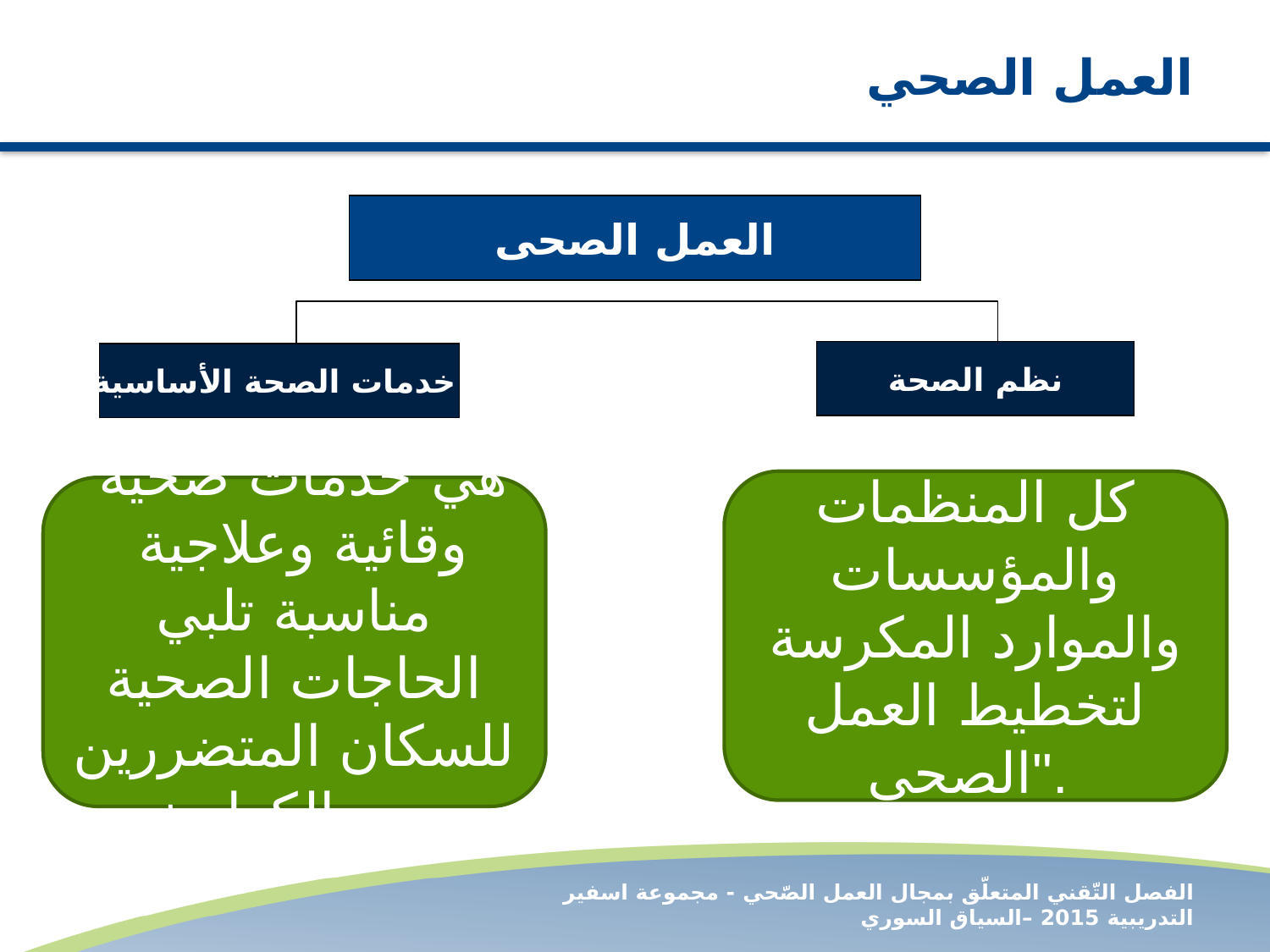

# العمل الصحي
العمل الصحى

نظم الصحة
 خدمات الصحة الأساسية
كل المنظمات والمؤسسات والموارد المكرسة لتخطيط العمل الصحي".
هي خدمات صحية
وقائية وعلاجية
مناسبة تلبي الحاجات الصحية للسكان المتضررين من الكوارث.
الفصل التّقني المتعلّق بمجال العمل الصّحي - مجموعة اسفير التدريبية 2015 –السياق السوري